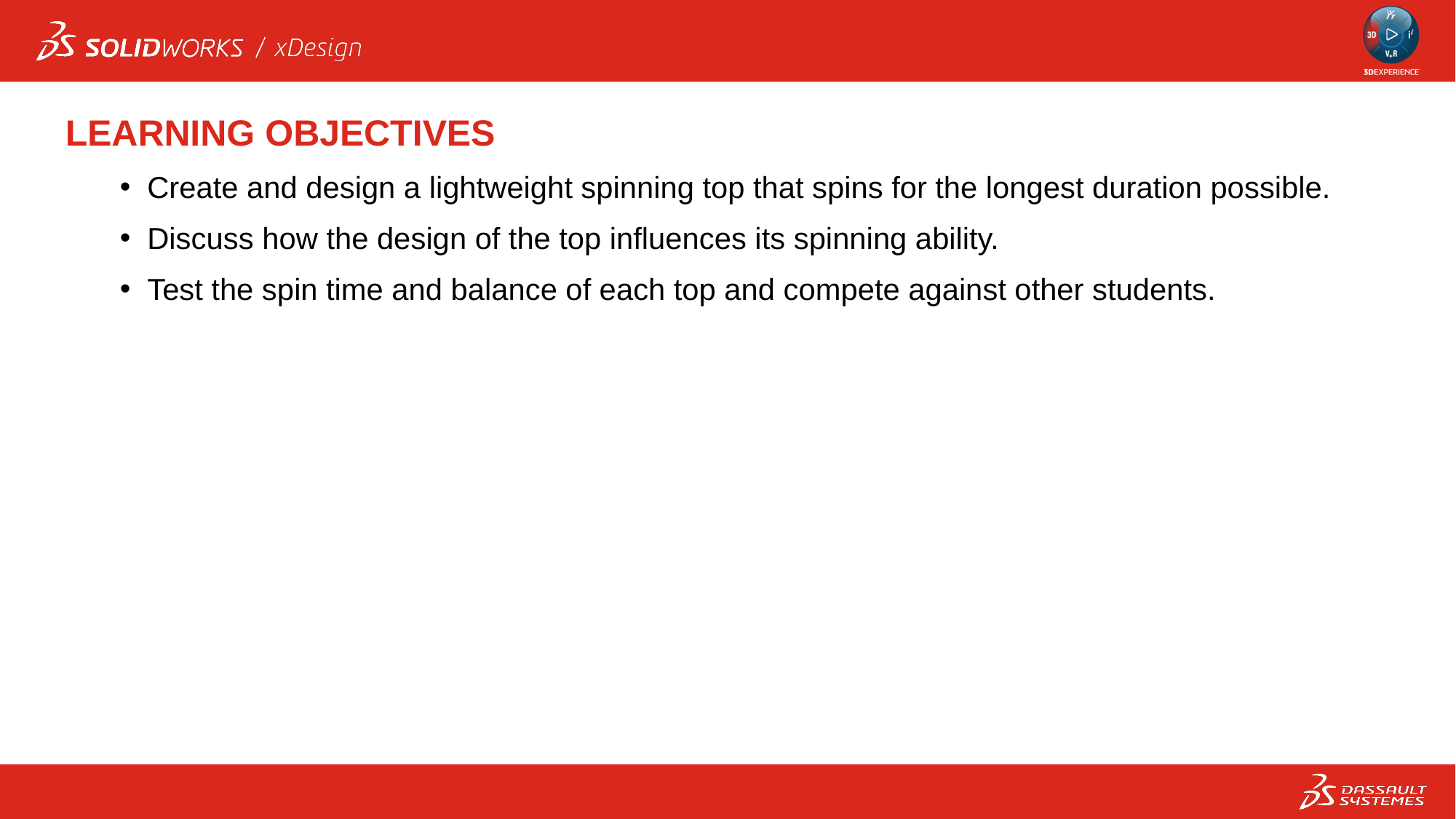

LEARNING OBJECTIVES
Create and design a lightweight spinning top that spins for the longest duration possible.
Discuss how the design of the top influences its spinning ability.
Test the spin time and balance of each top and compete against other students.